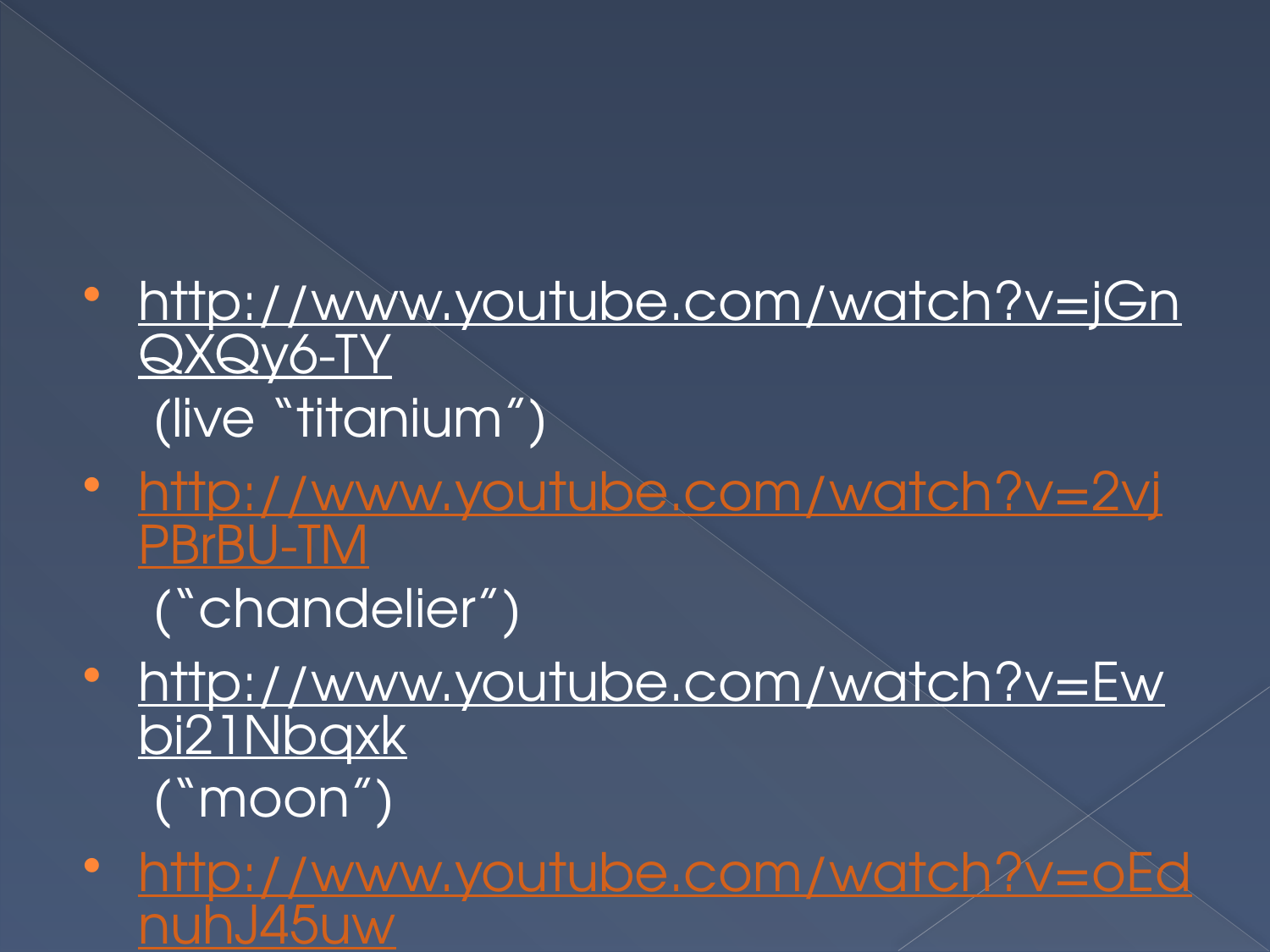

#
http://www.youtube.com/watch?v=jGnQXQy6-TY (live “titanium”)
http://www.youtube.com/watch?v=2vjPBrBU-TM (“chandelier”)
http://www.youtube.com/watch?v=Ewbi21Nbqxk (“moon”)
http://www.youtube.com/watch?v=oEdnuhJ45uw (“chandelier” voice)